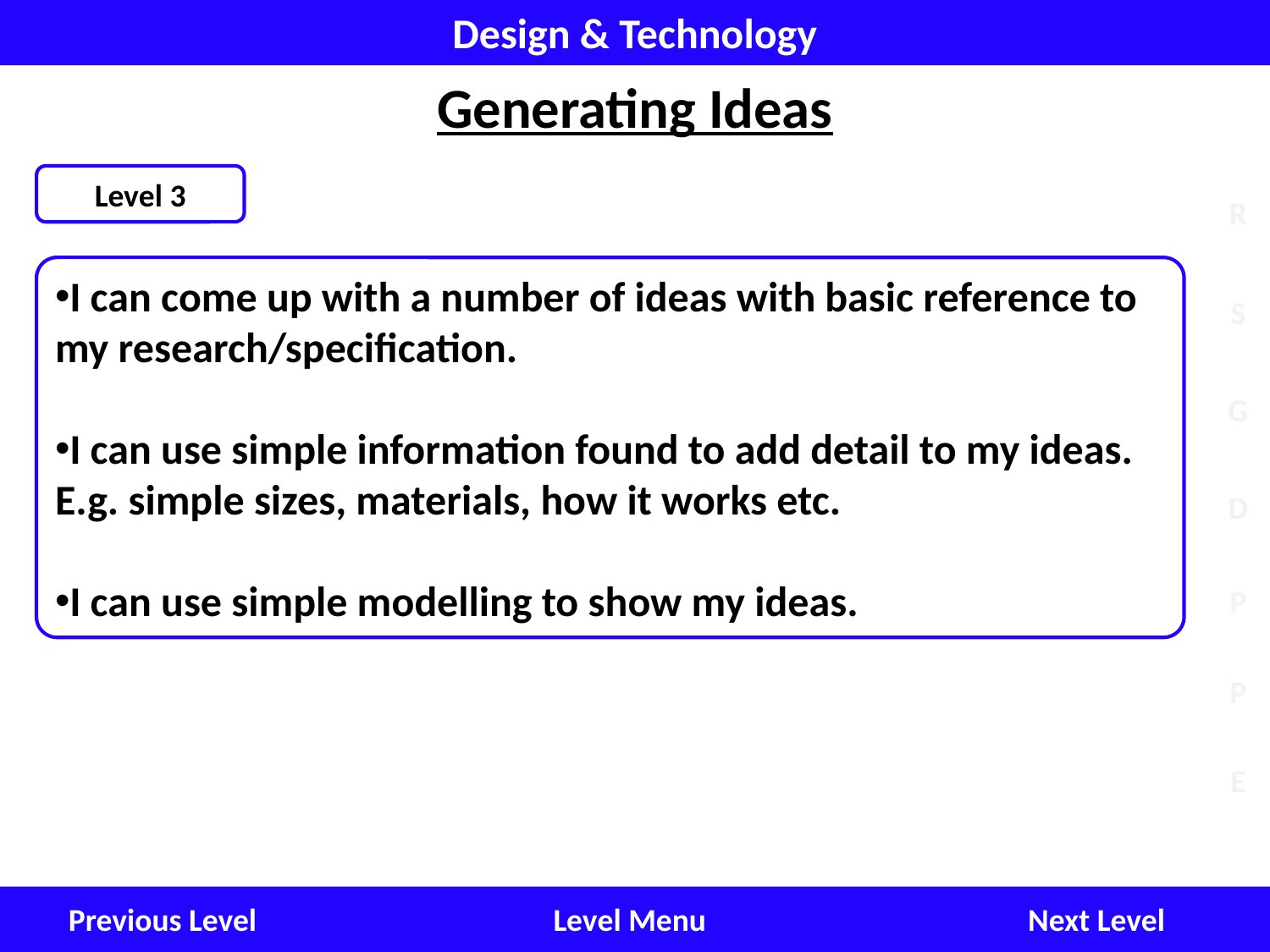

Design & Technology
Generating Ideas
Level 3
I can come up with a number of ideas with basic reference to my research/specification.

I can use simple information found to add detail to my ideas. E.g. simple sizes, materials, how it works etc.

I can use simple modelling to show my ideas.

Next Level
Level Menu
Previous Level